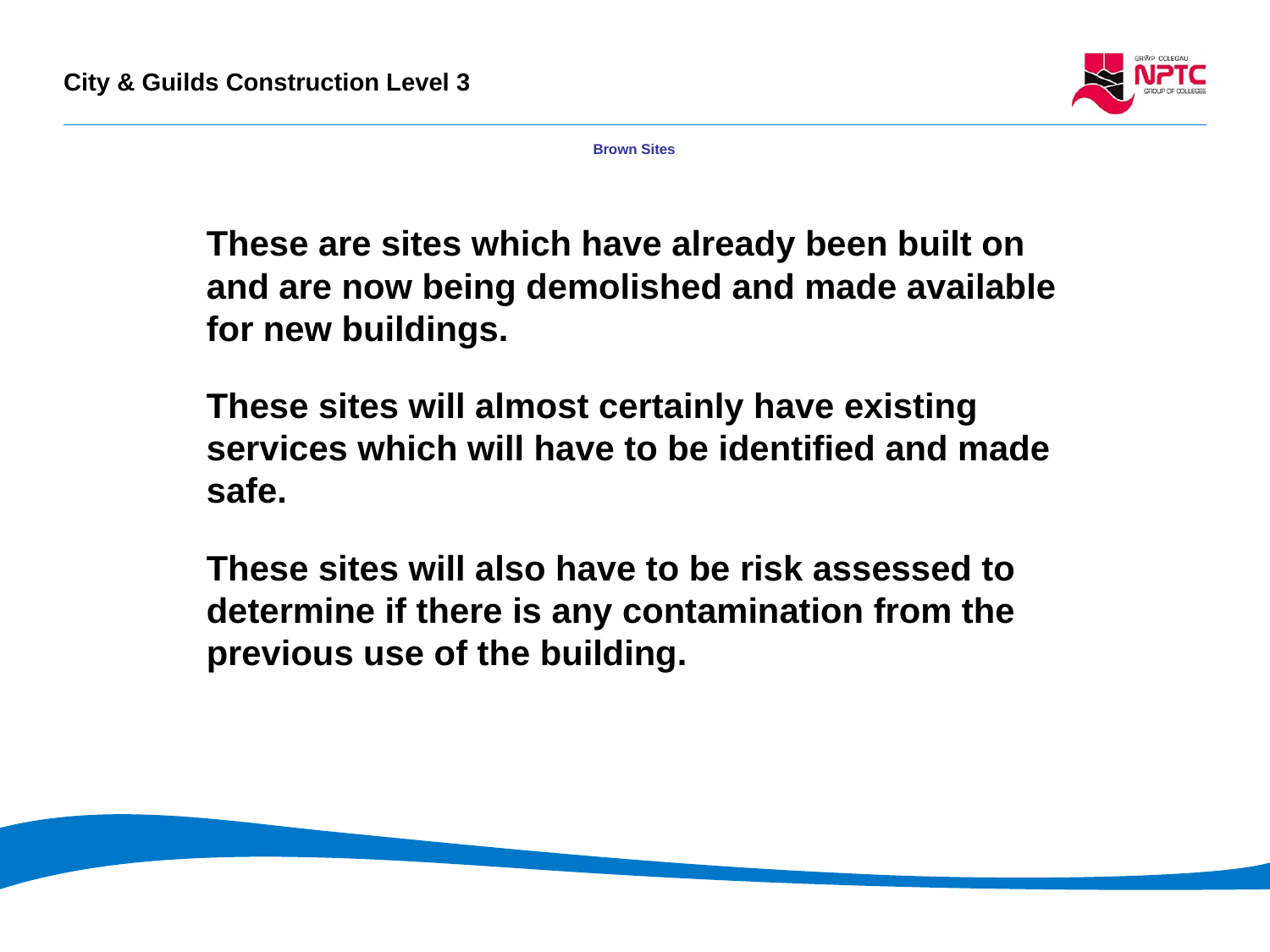

# Brown Sites
These are sites which have already been built on and are now being demolished and made available for new buildings.
These sites will almost certainly have existing services which will have to be identified and made safe.
These sites will also have to be risk assessed to determine if there is any contamination from the previous use of the building.